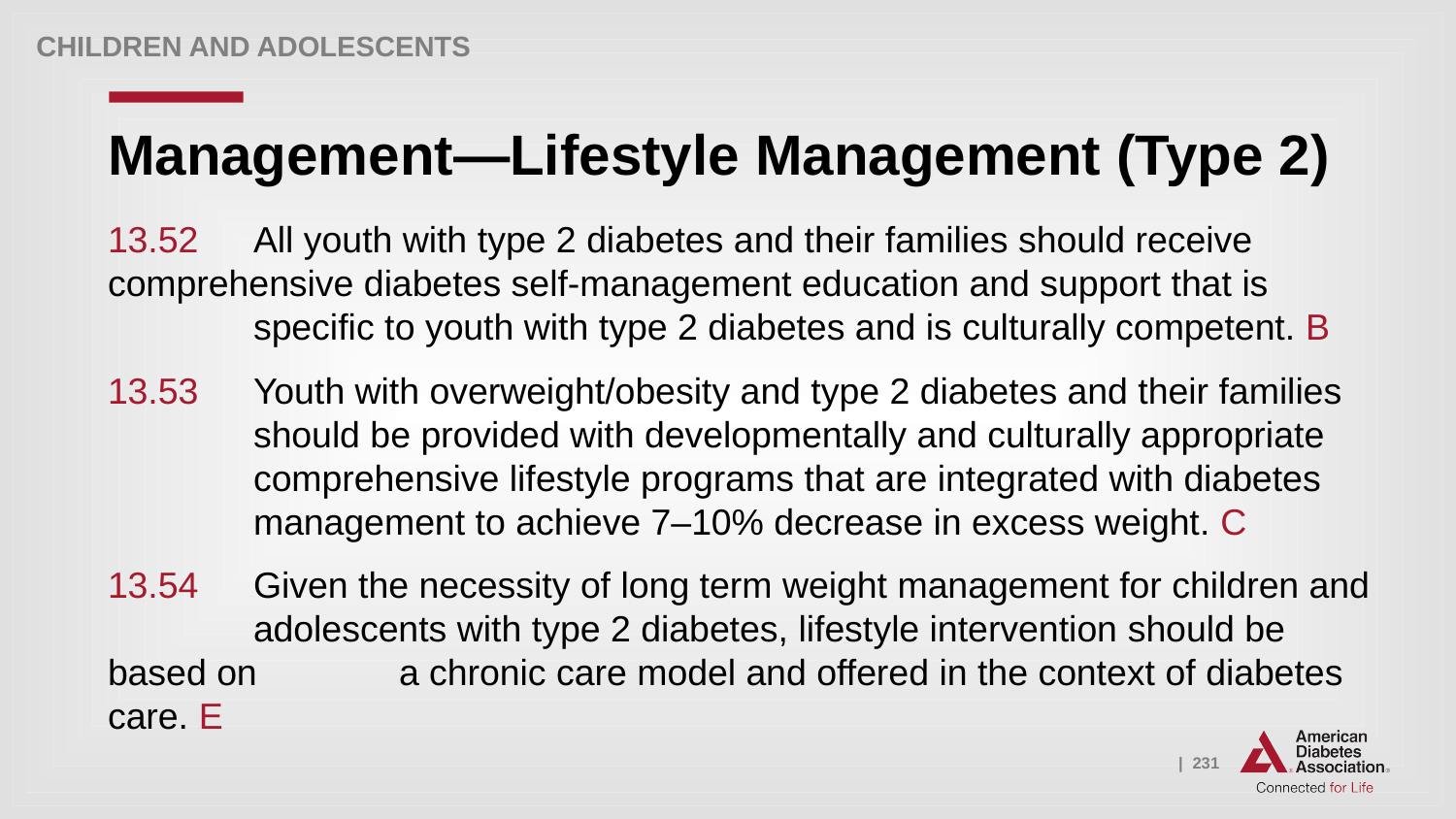

Children and adolescents
# Management—Lifestyle Management (Type 2)
13.52 	All youth with type 2 diabetes and their families should receive 	comprehensive diabetes self-management education and support that is 	specific to youth with type 2 diabetes and is culturally competent. B
13.53 	Youth with overweight/obesity and type 2 diabetes and their families 	should be provided with developmentally and culturally appropriate 	comprehensive lifestyle programs that are integrated with diabetes 	management to achieve 7–10% decrease in excess weight. C
13.54 	Given the necessity of long term weight management for children and 	adolescents with type 2 diabetes, lifestyle intervention should be based on 	a chronic care model and offered in the context of diabetes care. E